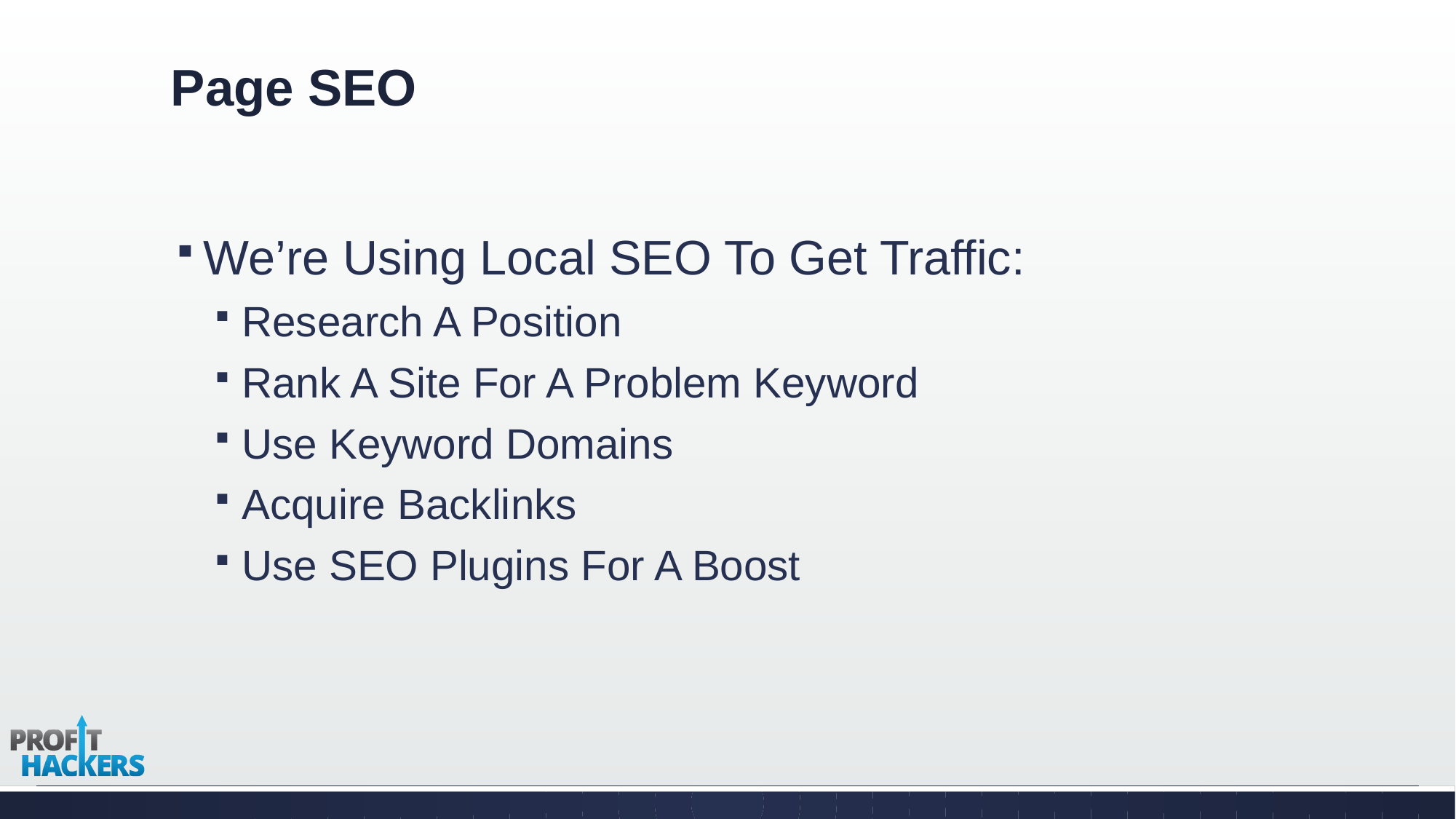

# Page SEO
We’re Using Local SEO To Get Traffic:
Research A Position
Rank A Site For A Problem Keyword
Use Keyword Domains
Acquire Backlinks
Use SEO Plugins For A Boost